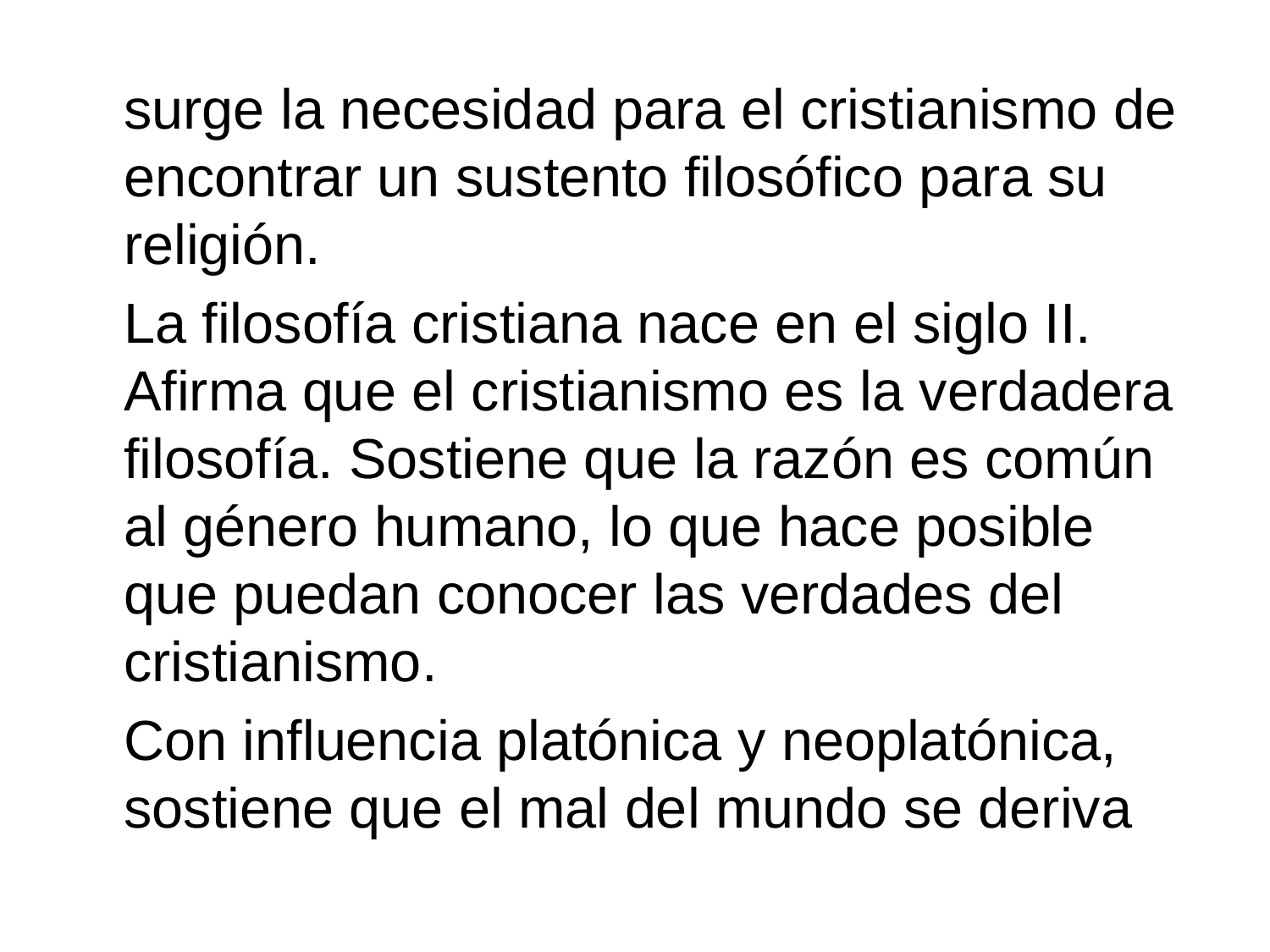

surge la necesidad para el cristianismo de encontrar un sustento filosófico para su religión.
	La filosofía cristiana nace en el siglo II. Afirma que el cristianismo es la verdadera filosofía. Sostiene que la razón es común al género humano, lo que hace posible que puedan conocer las verdades del cristianismo.
	Con influencia platónica y neoplatónica, sostiene que el mal del mundo se deriva